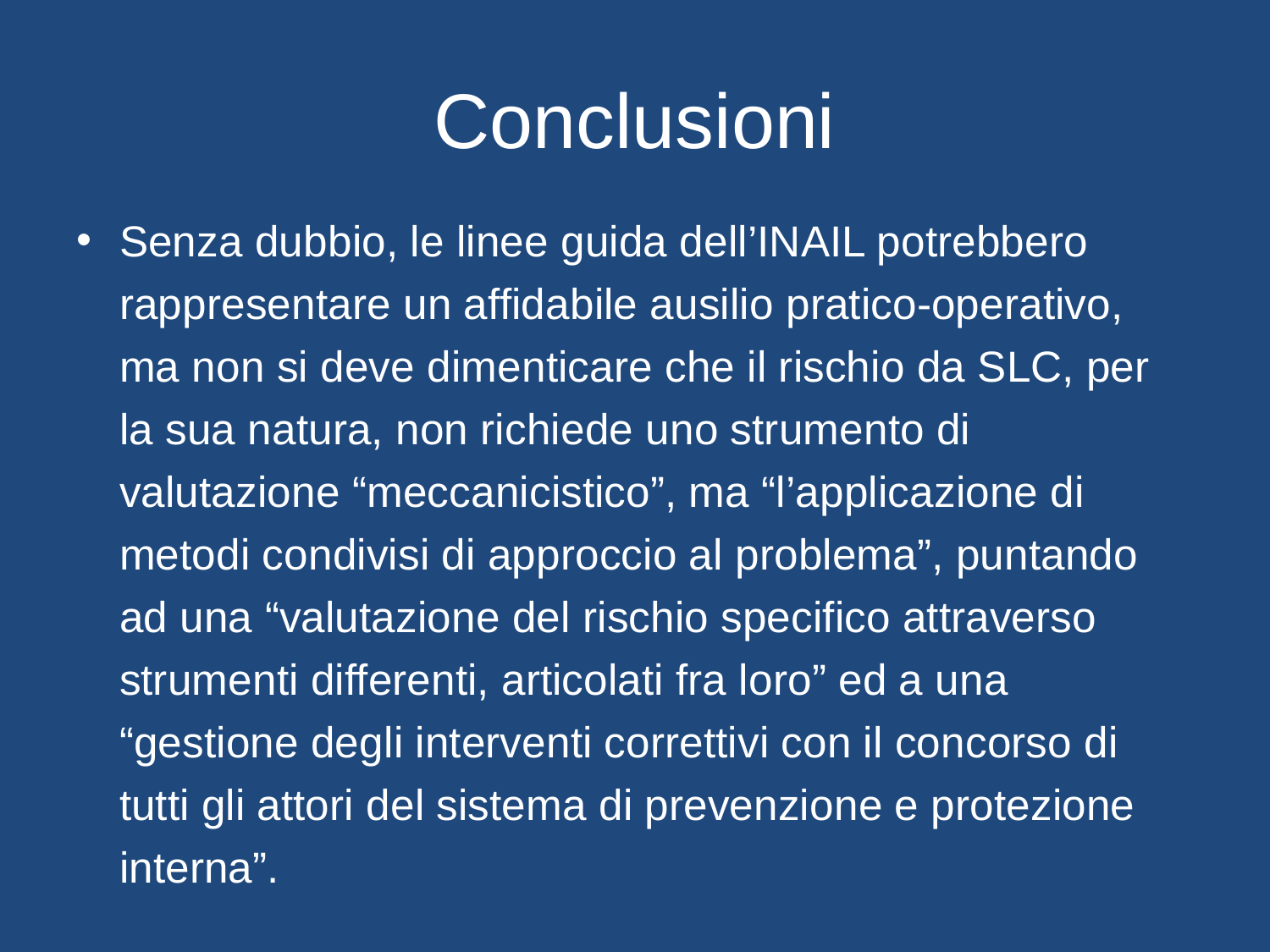

# Conclusioni
Senza dubbio, le linee guida dell’INAIL potrebbero rappresentare un affidabile ausilio pratico-operativo, ma non si deve dimenticare che il rischio da SLC, per la sua natura, non richiede uno strumento di valutazione “meccanicistico”, ma “l’applicazione di metodi condivisi di approccio al problema”, puntando ad una “valutazione del rischio specifico attraverso strumenti differenti, articolati fra loro” ed a una “gestione degli interventi correttivi con il concorso di tutti gli attori del sistema di prevenzione e protezione interna”.